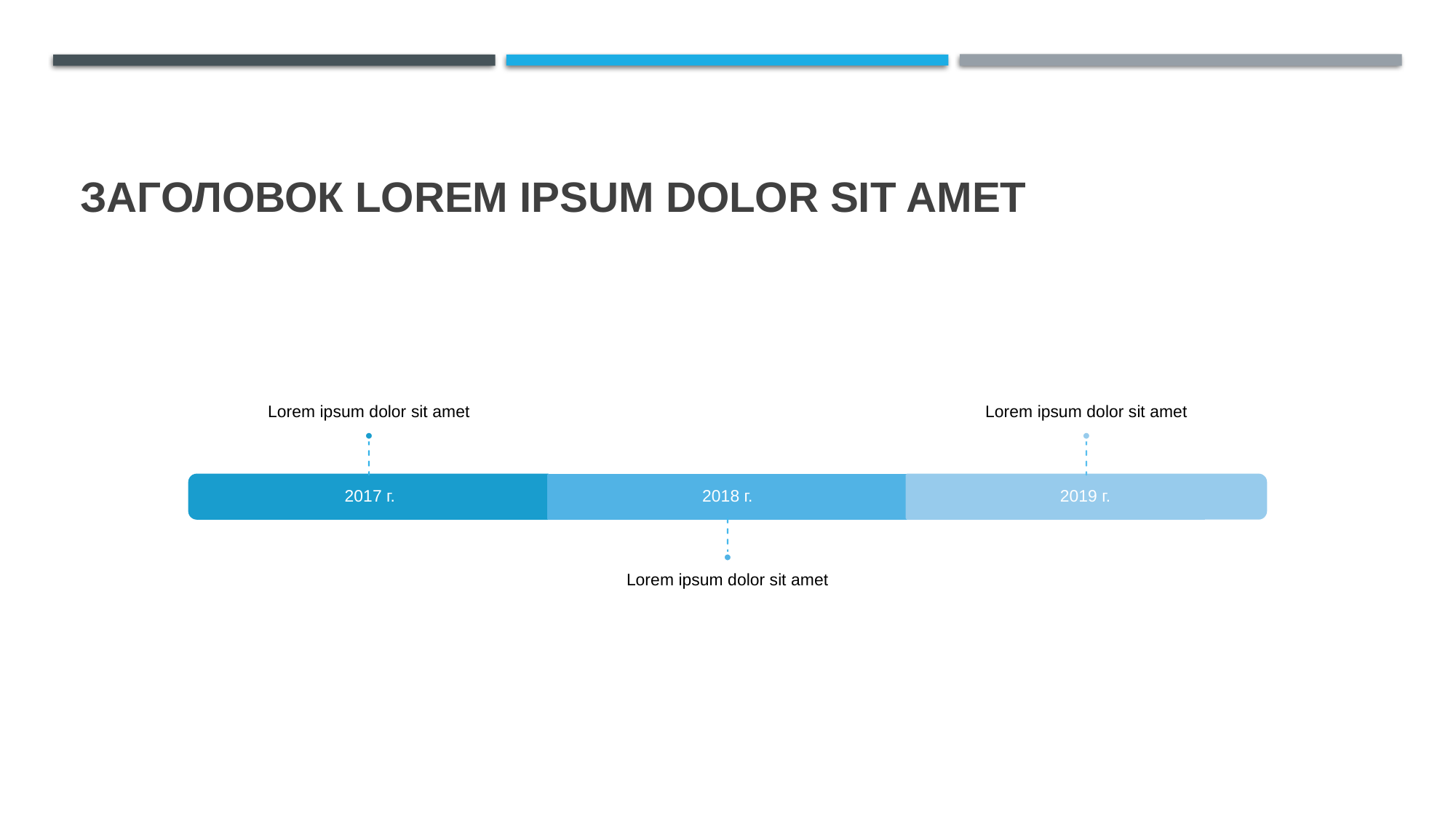

# Заголовок Lorem Ipsum Dolor Sit Amet
2017 г.
Lorem ipsum dolor sit amet
2018 г.
Lorem ipsum dolor sit amet
2019 г.
Lorem ipsum dolor sit amet